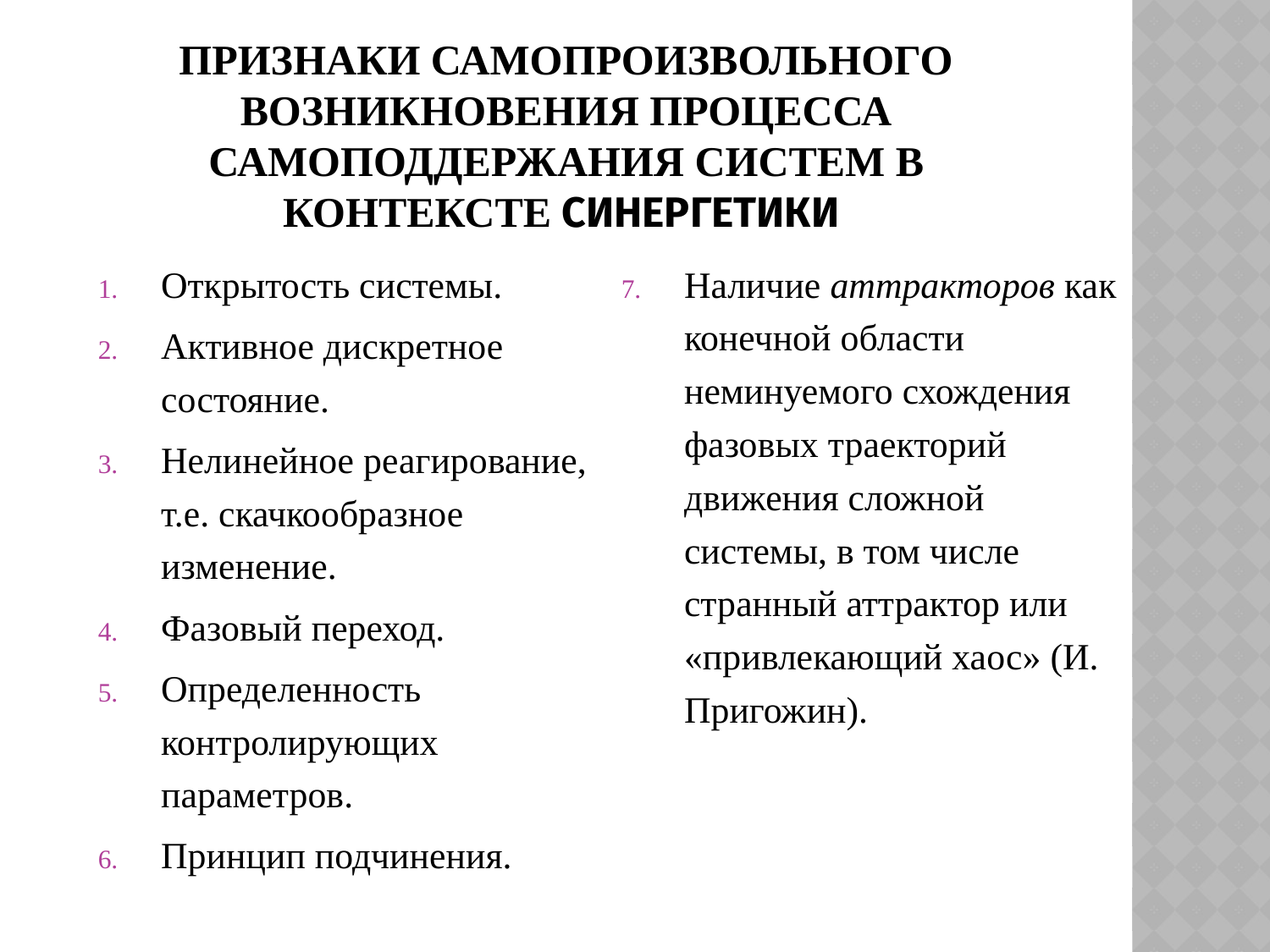

# признаки самопроизвольного возникновения процесса самоподдержания систем в контексте Синергетики
Открытость системы.
Активное дискретное состояние.
Нелинейное реагирование, т.е. скачкообразное изменение.
Фазовый переход.
Определенность контролирующих параметров.
Принцип подчинения.
Наличие аттракторов как конечной области неминуемого схождения фазовых траекторий движения сложной системы, в том числе странный аттрактор или «привлекающий хаос» (И. Пригожин).